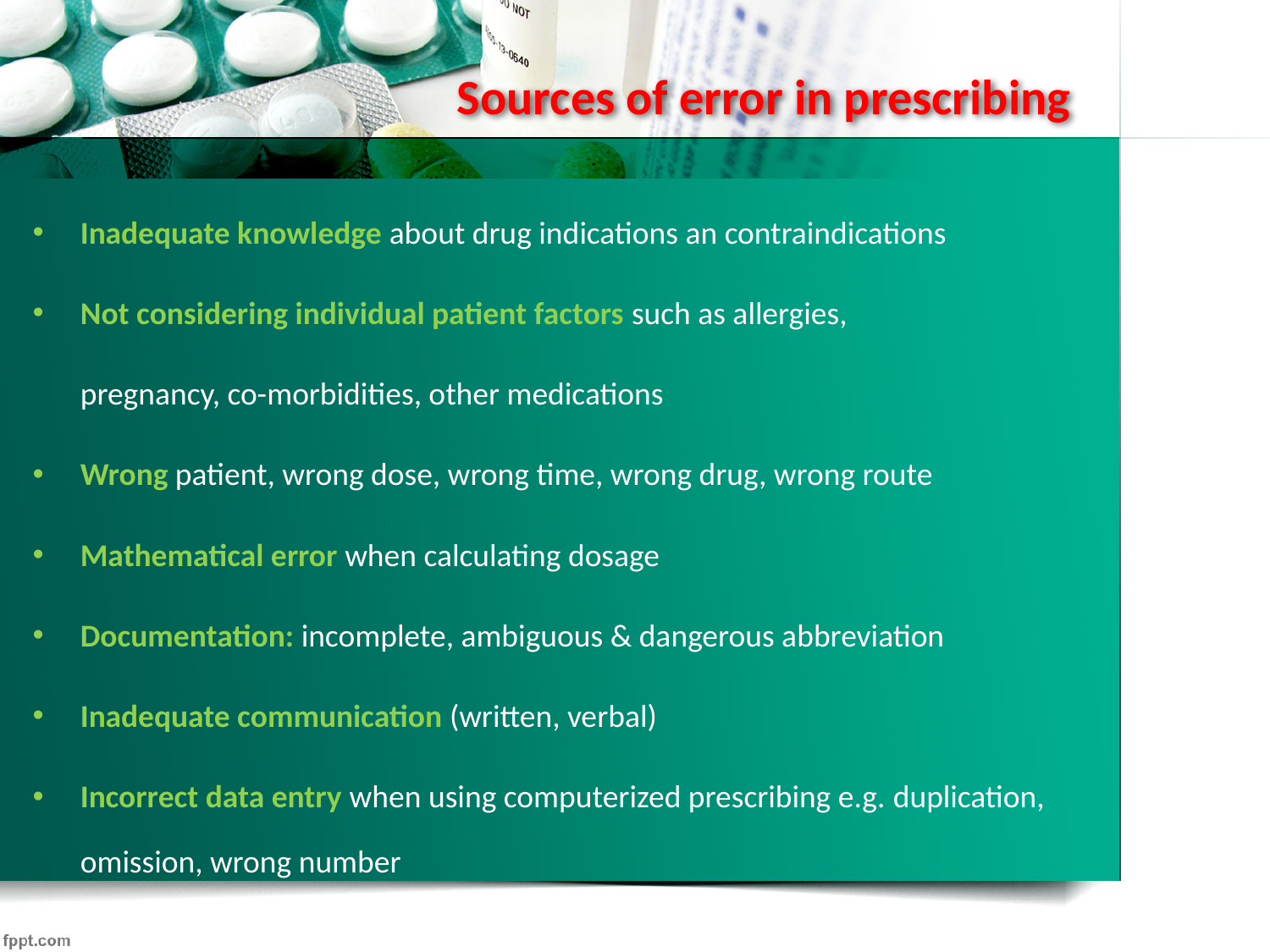

# Sources of error in prescribing
Inadequate knowledge about drug indications an contraindications
Not considering individual patient factors such as allergies,
	pregnancy, co-morbidities, other medications
Wrong patient, wrong dose, wrong time, wrong drug, wrong route
Mathematical error when calculating dosage
Documentation: incomplete, ambiguous & dangerous abbreviation
Inadequate communication (written, verbal)
Incorrect data entry when using computerized prescribing e.g. duplication, omission, wrong number